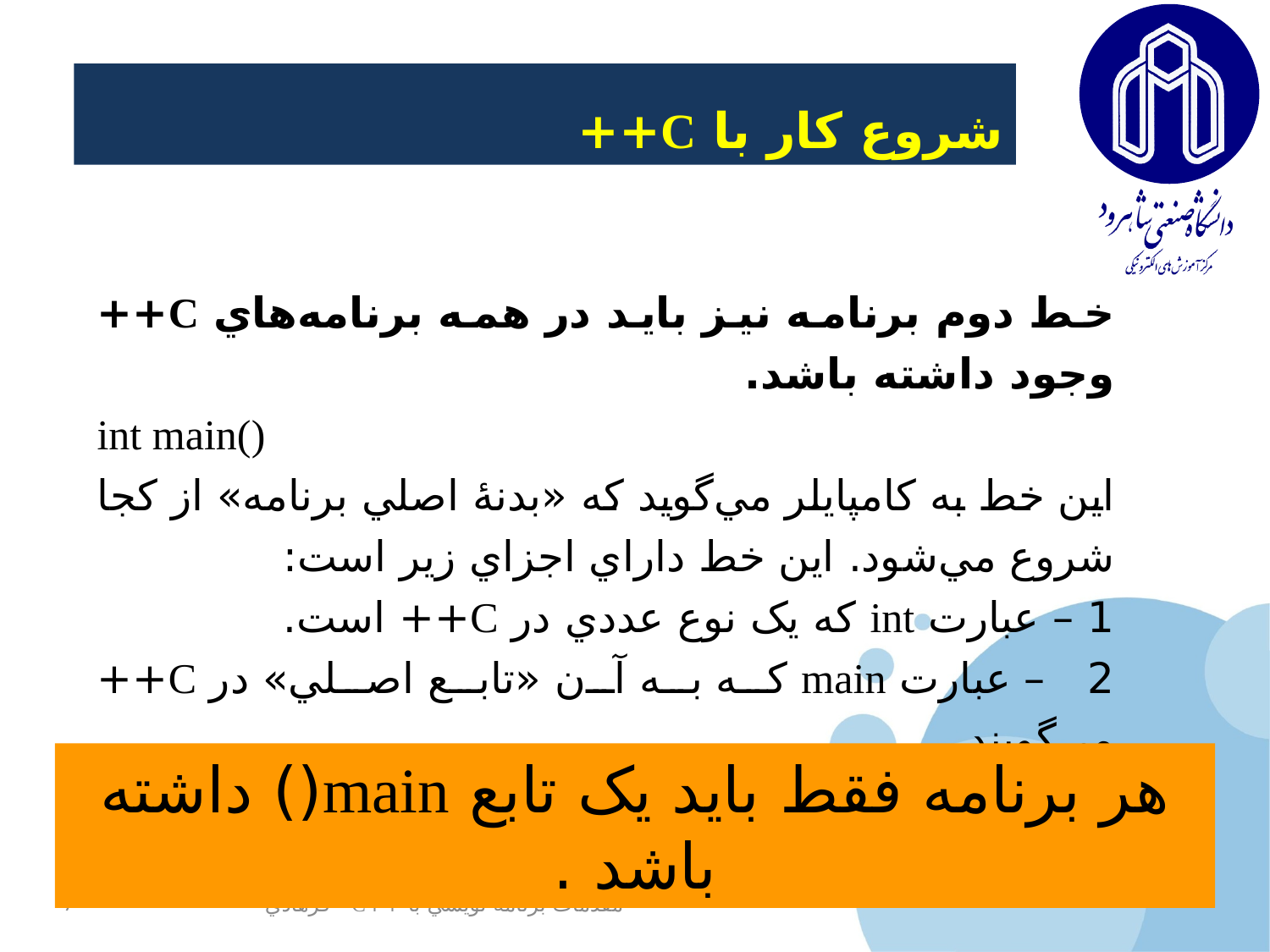

شروع کار با C++
خط دوم برنامه نيز بايد در همه برنامه‌هاي C++ وجود داشته باشد.
int main()
اين خط به کامپايلر مي‌گويد که «بدنۀ اصلي برنامه» از کجا شروع مي‌شود. اين خط داراي اجزاي زير است:
1 – عبارت int که يک نوع عددي در C++ است.
2 – عبارت main که به آن «تابع اصلي» در C++ مي‌گويند.
3 – دو پرانتز () که نشان مي‌دهد عبارت main يک «تابع» است.

هر برنامه فقط بايد يک تابع main() داشته باشد .
7
مقدمات برنامه نويسي با ++C - فرهادي